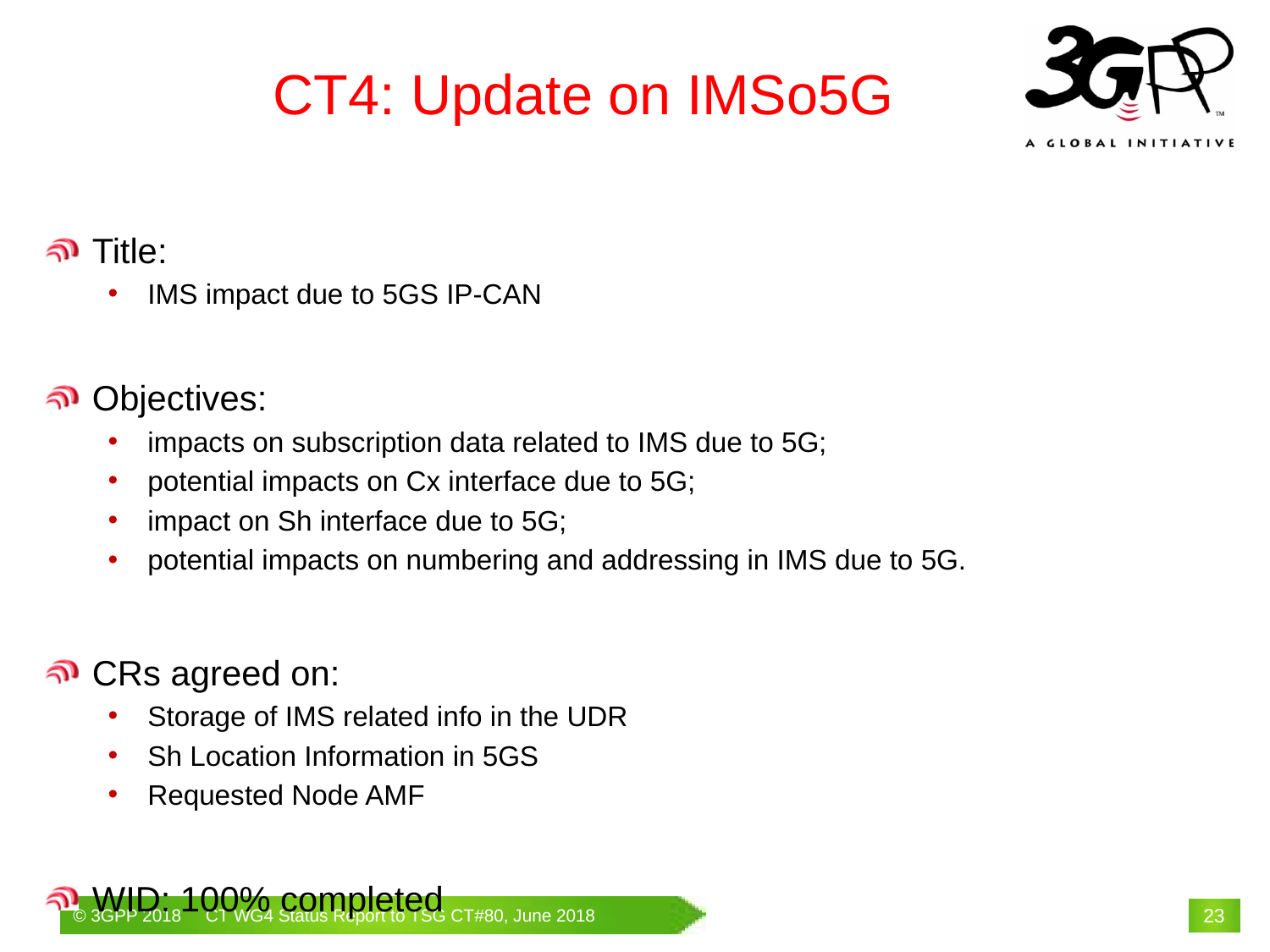

# CT4: Update on IMSo5G
Title:
IMS impact due to 5GS IP-CAN

Objectives:
impacts on subscription data related to IMS due to 5G;
potential impacts on Cx interface due to 5G;
impact on Sh interface due to 5G;
potential impacts on numbering and addressing in IMS due to 5G.

CRs agreed on:
Storage of IMS related info in the UDR
Sh Location Information in 5GS
Requested Node AMF

WID: 100% completed